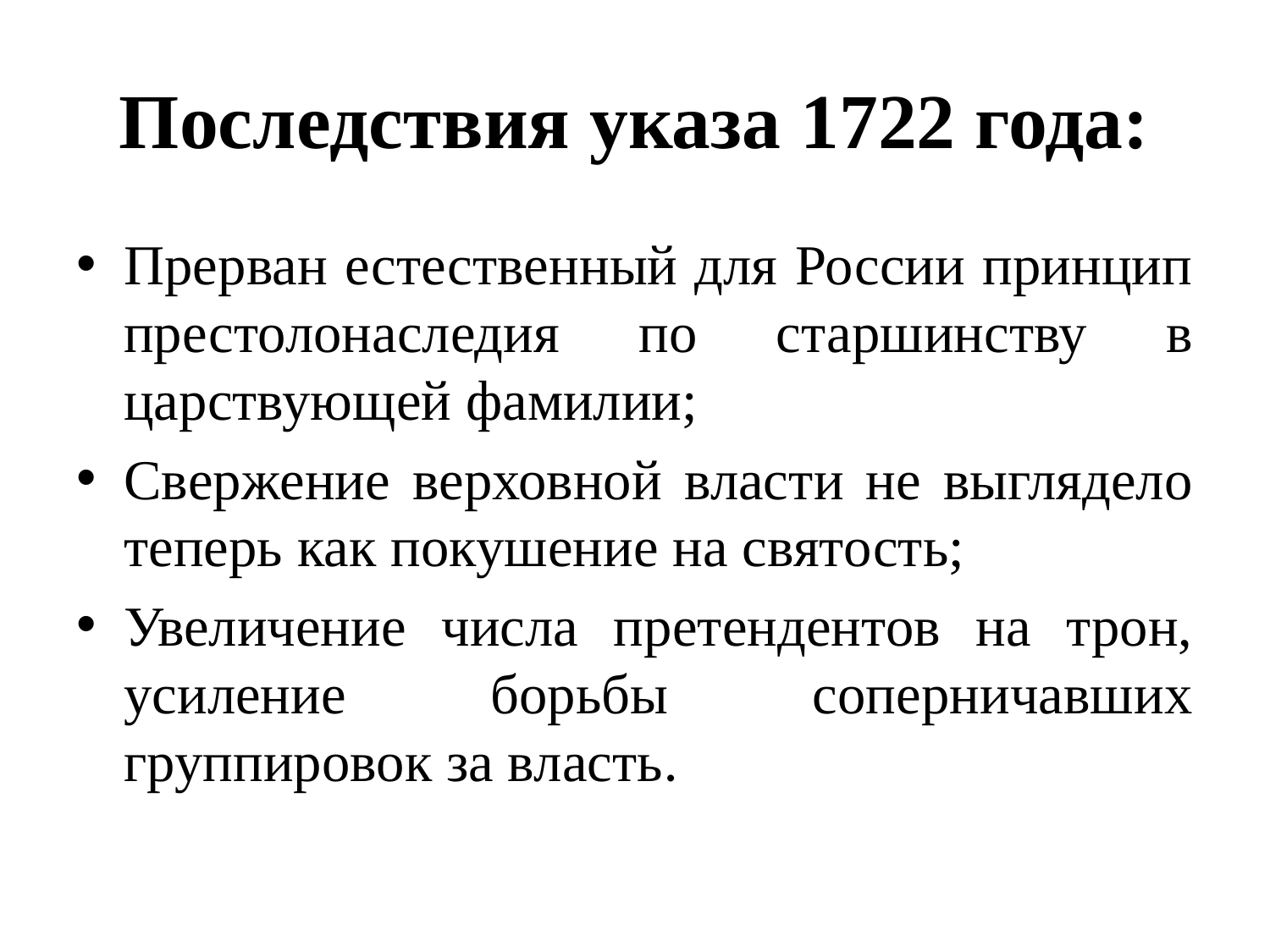

# Последствия указа 1722 года:
Прерван естественный для России принцип престолонаследия по старшинству в царствующей фамилии;
Свержение верховной власти не выглядело теперь как покушение на святость;
Увеличение числа претендентов на трон, усиление борьбы соперничавших группировок за власть.